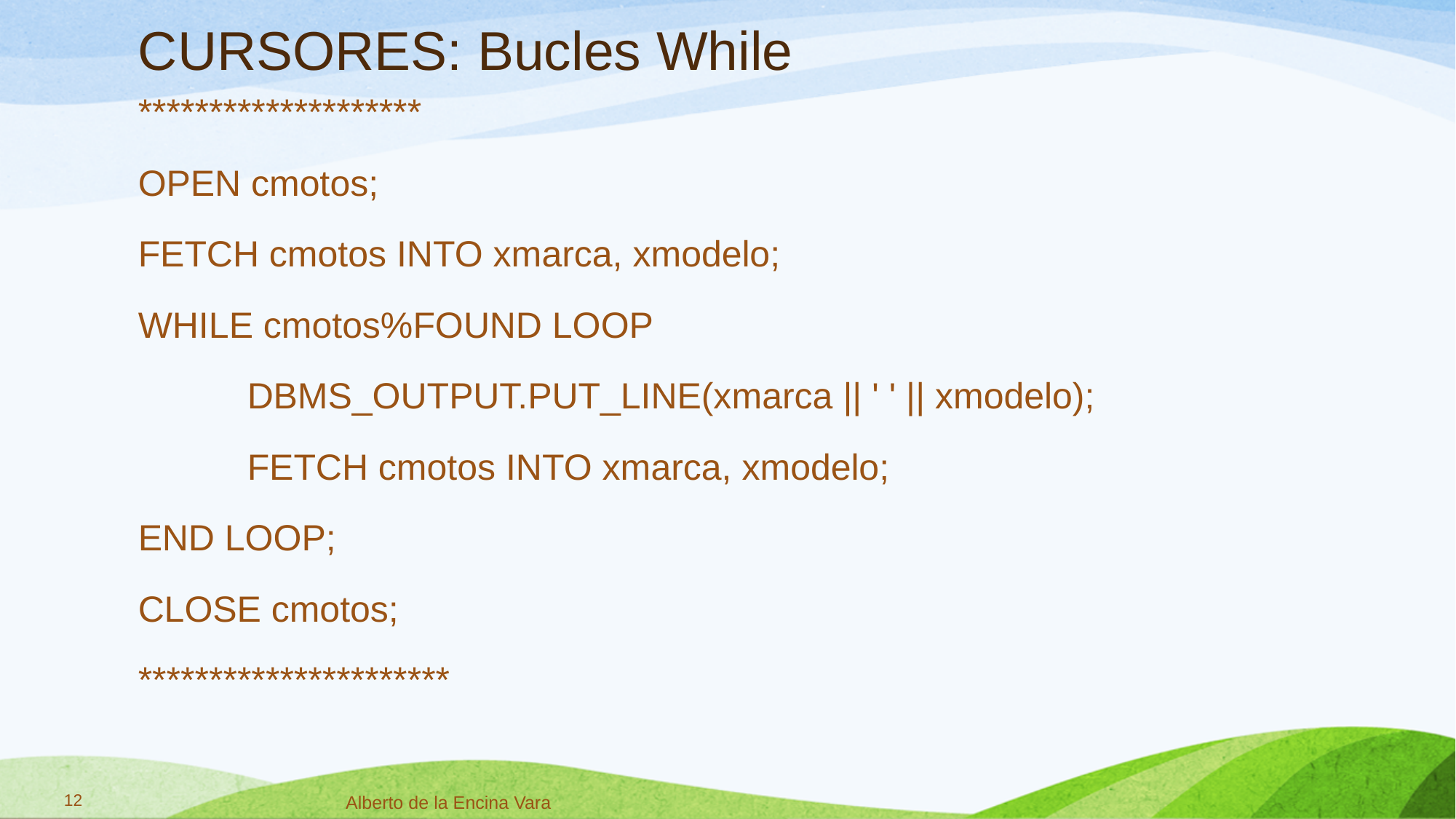

CURSORES: Bucles While
********************
OPEN cmotos;
FETCH cmotos INTO xmarca, xmodelo;
WHILE cmotos%FOUND LOOP
	DBMS_OUTPUT.PUT_LINE(xmarca || ' ' || xmodelo);
	FETCH cmotos INTO xmarca, xmodelo;
END LOOP;
CLOSE cmotos;
**********************

12
Alberto de la Encina Vara